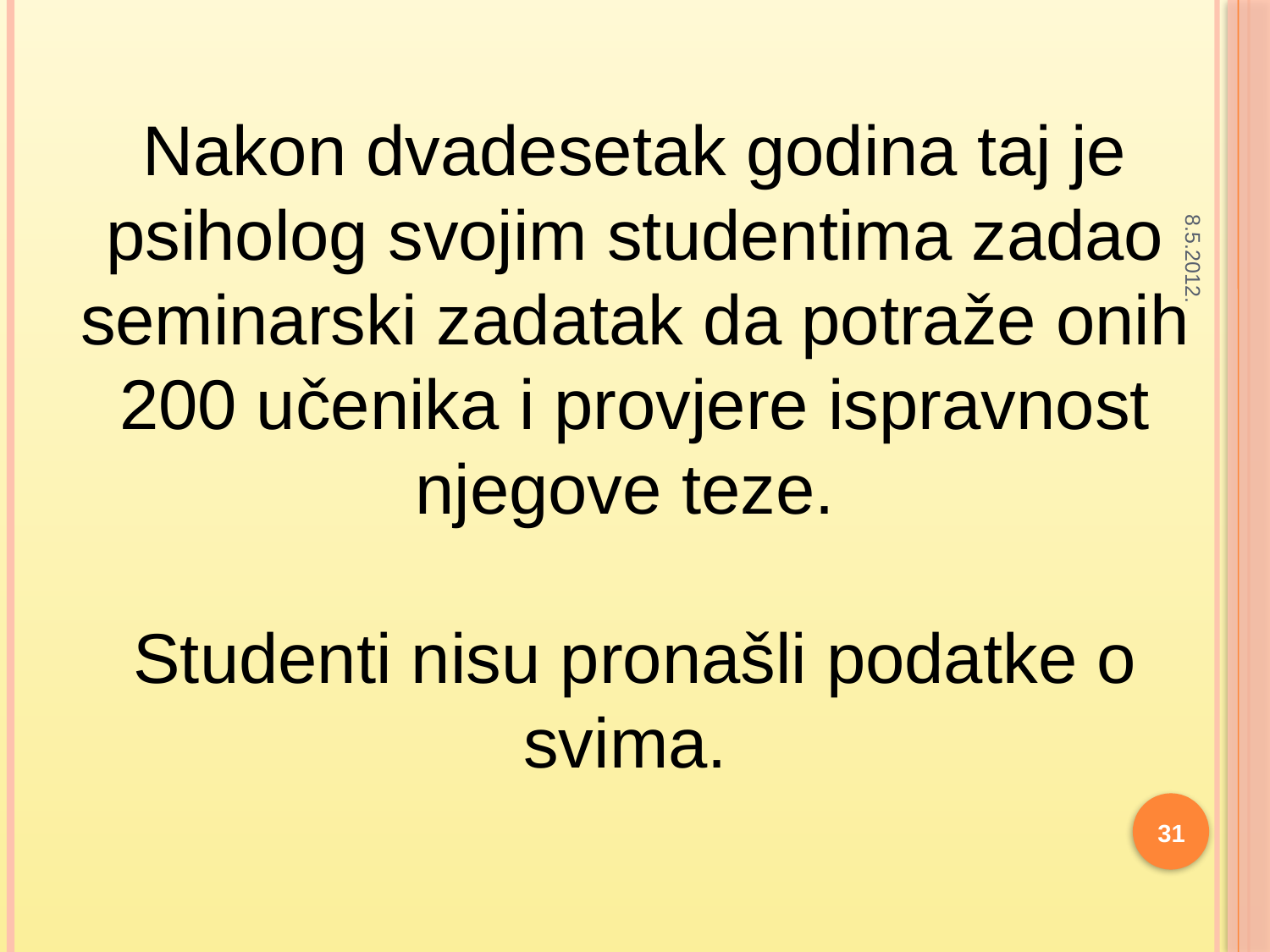

Nakon dvadesetak godina taj je psiholog svojim studentima zadao seminarski zadatak da potraže onih 200 učenika i provjere ispravnost njegove teze.

Studenti nisu pronašli podatke o svima.
8.5.2012.
31